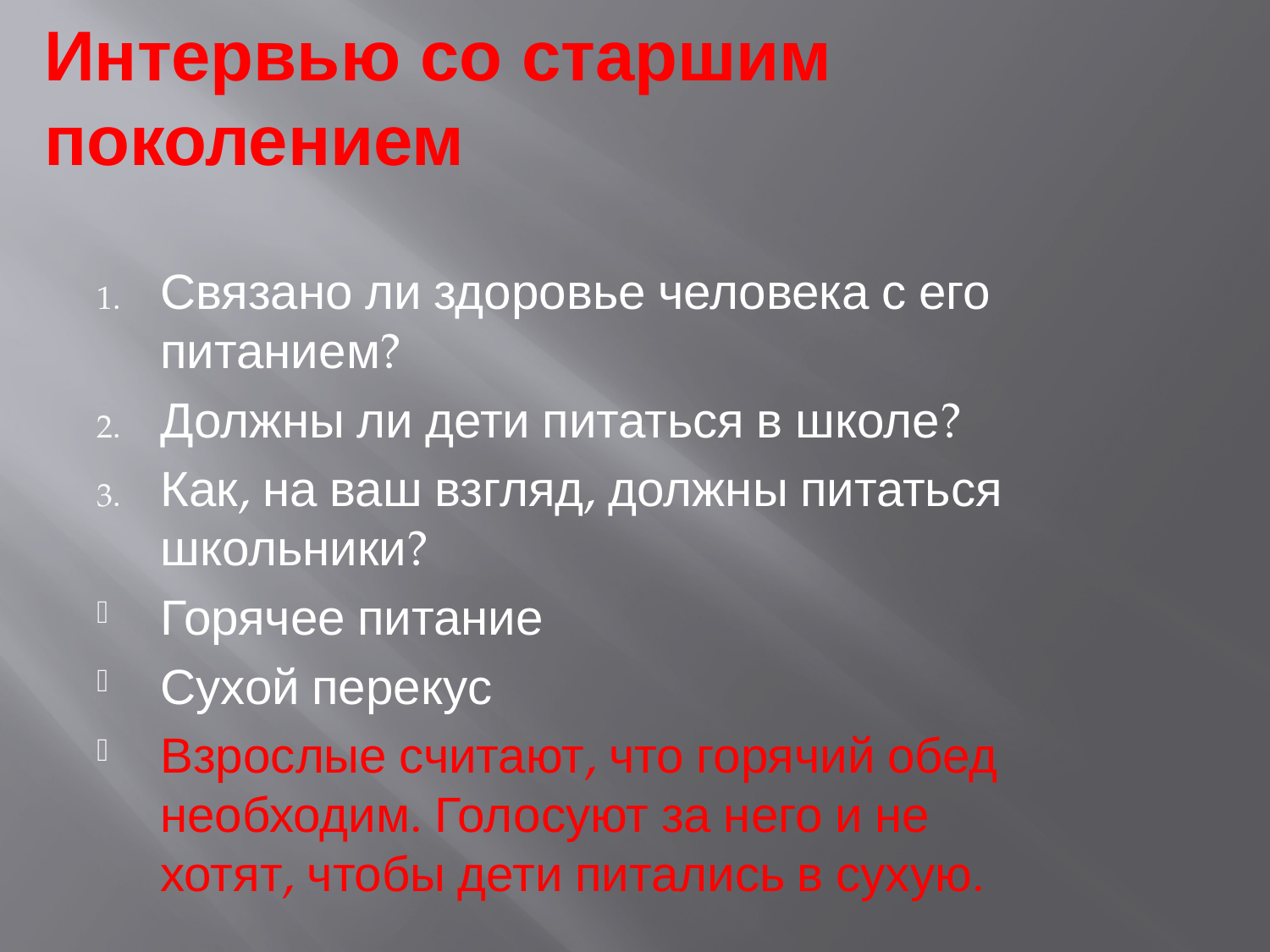

# Интервью со старшим     поколением
Связано ли здоровье человека с его питанием?
Должны ли дети питаться в школе?
Как, на ваш взгляд, должны питаться школьники?
Горячее питание
Сухой перекус
Взрослые считают, что горячий обед необходим. Голосуют за него и не хотят, чтобы дети питались в сухую.